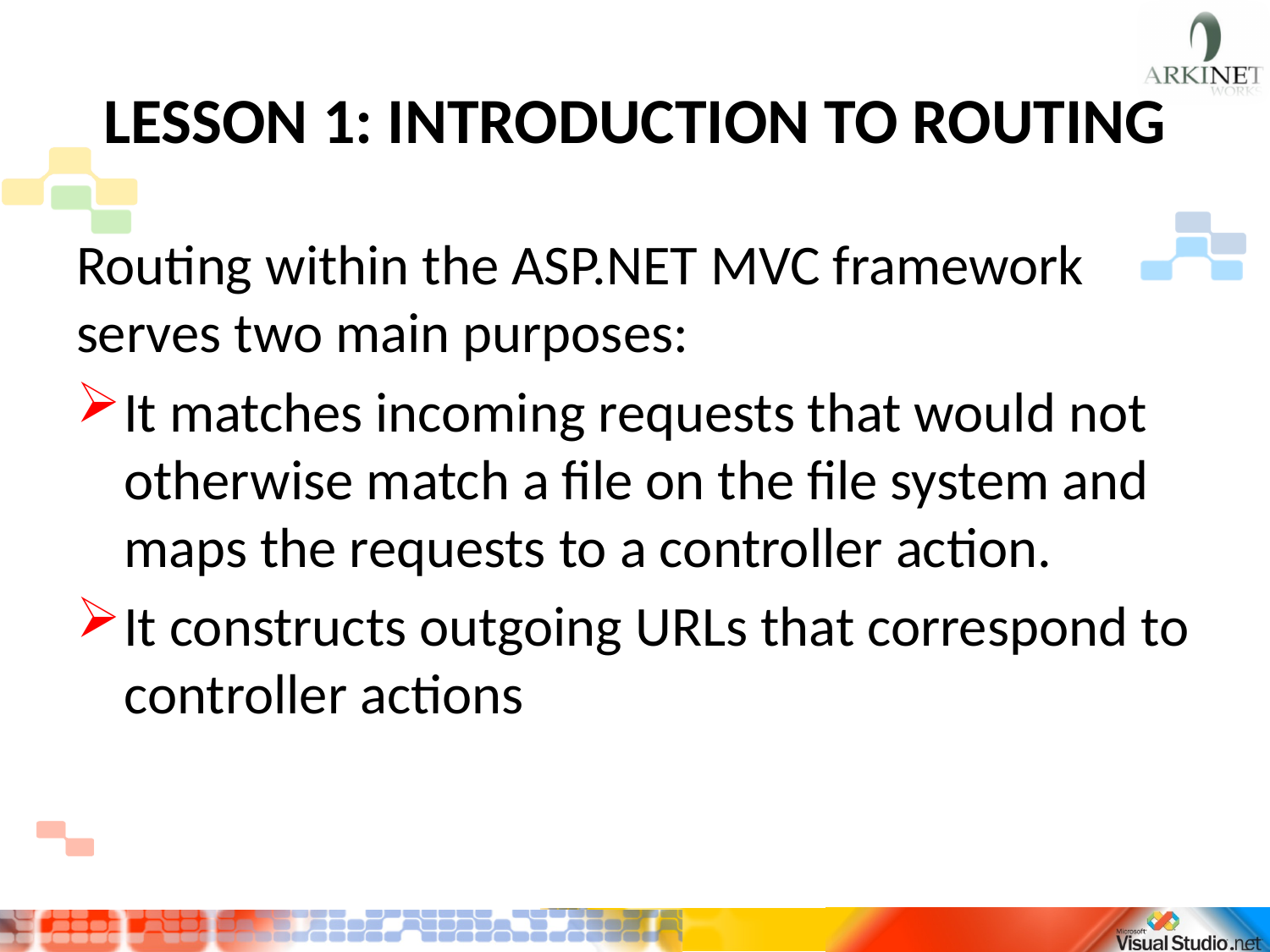

# LESSON 1: INTRODUCTION TO ROUTING
Routing within the ASP.NET MVC framework serves two main purposes:
It matches incoming requests that would not otherwise match a file on the file system and maps the requests to a controller action.
It constructs outgoing URLs that correspond to controller actions